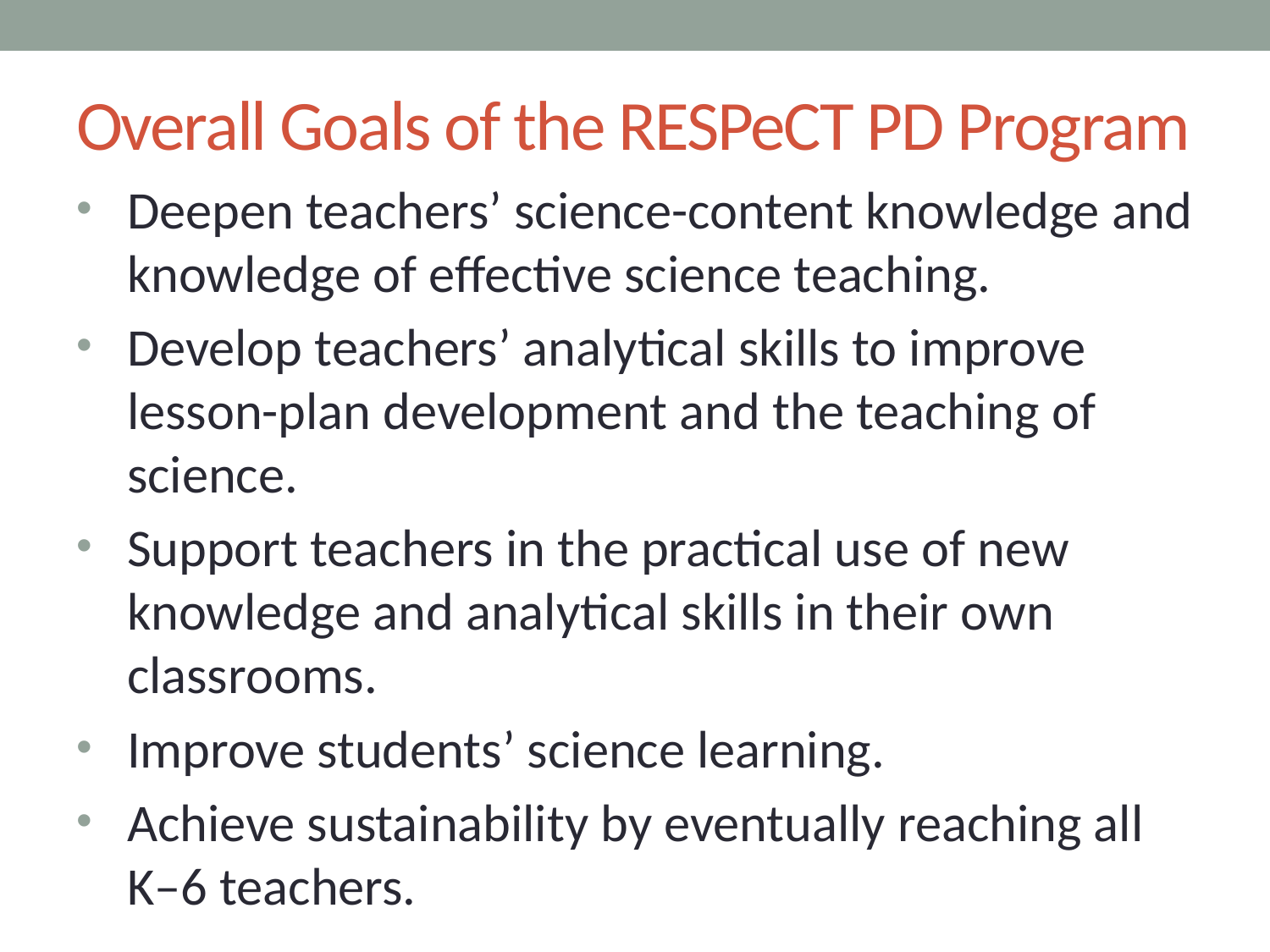

# Overall Goals of the RESPeCT PD Program
Deepen teachers’ science-content knowledge and knowledge of effective science teaching.
Develop teachers’ analytical skills to improve lesson-plan development and the teaching of science.
Support teachers in the practical use of new knowledge and analytical skills in their own classrooms.
Improve students’ science learning.
Achieve sustainability by eventually reaching all
K–6 teachers.